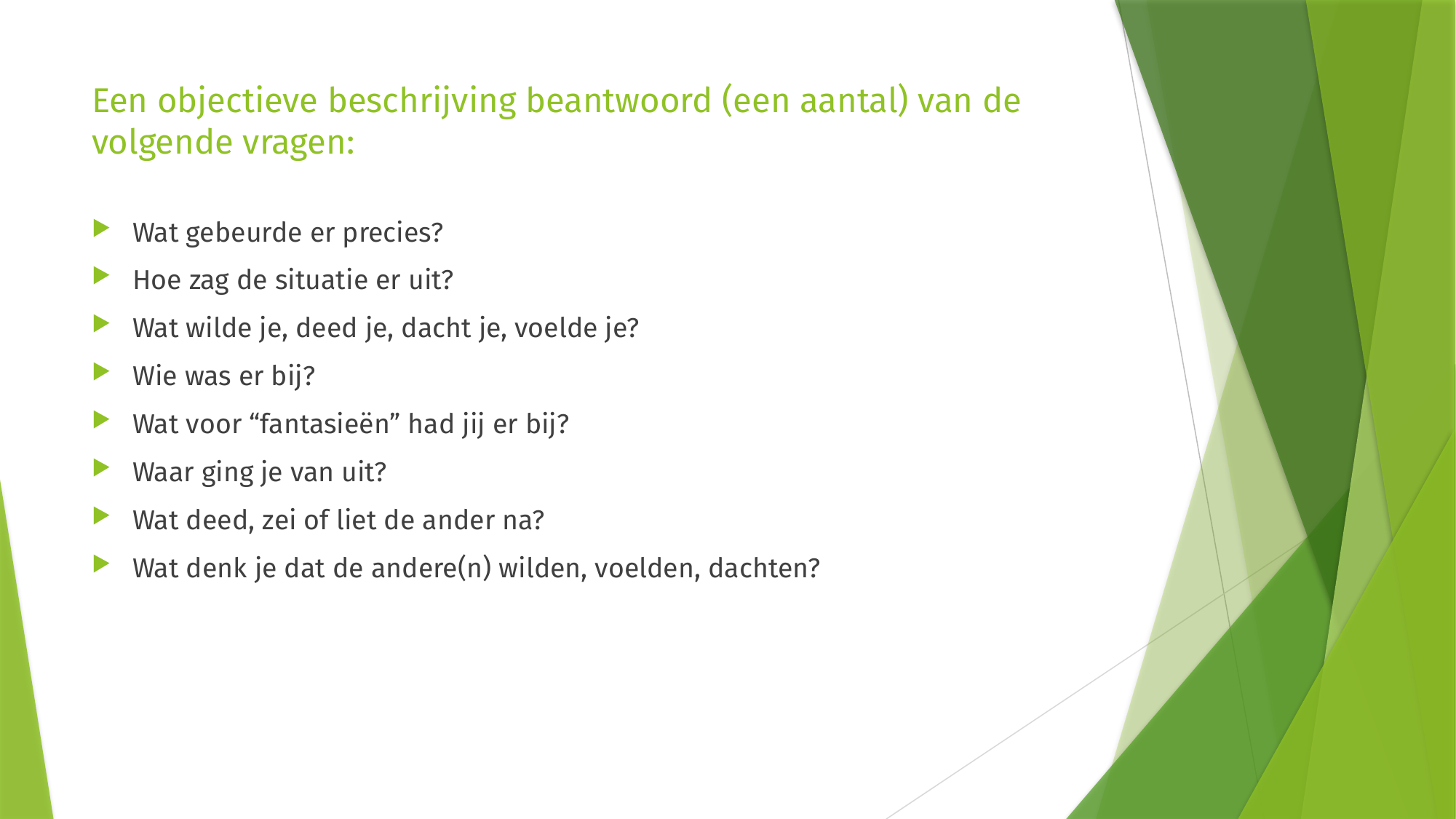

# Een objectieve beschrijving beantwoord (een aantal) van de volgende vragen:
Wat gebeurde er precies?
Hoe zag de situatie er uit?
Wat wilde je, deed je, dacht je, voelde je?
Wie was er bij?
Wat voor “fantasieën” had jij er bij?
Waar ging je van uit?
Wat deed, zei of liet de ander na?
Wat denk je dat de andere(n) wilden, voelden, dachten?